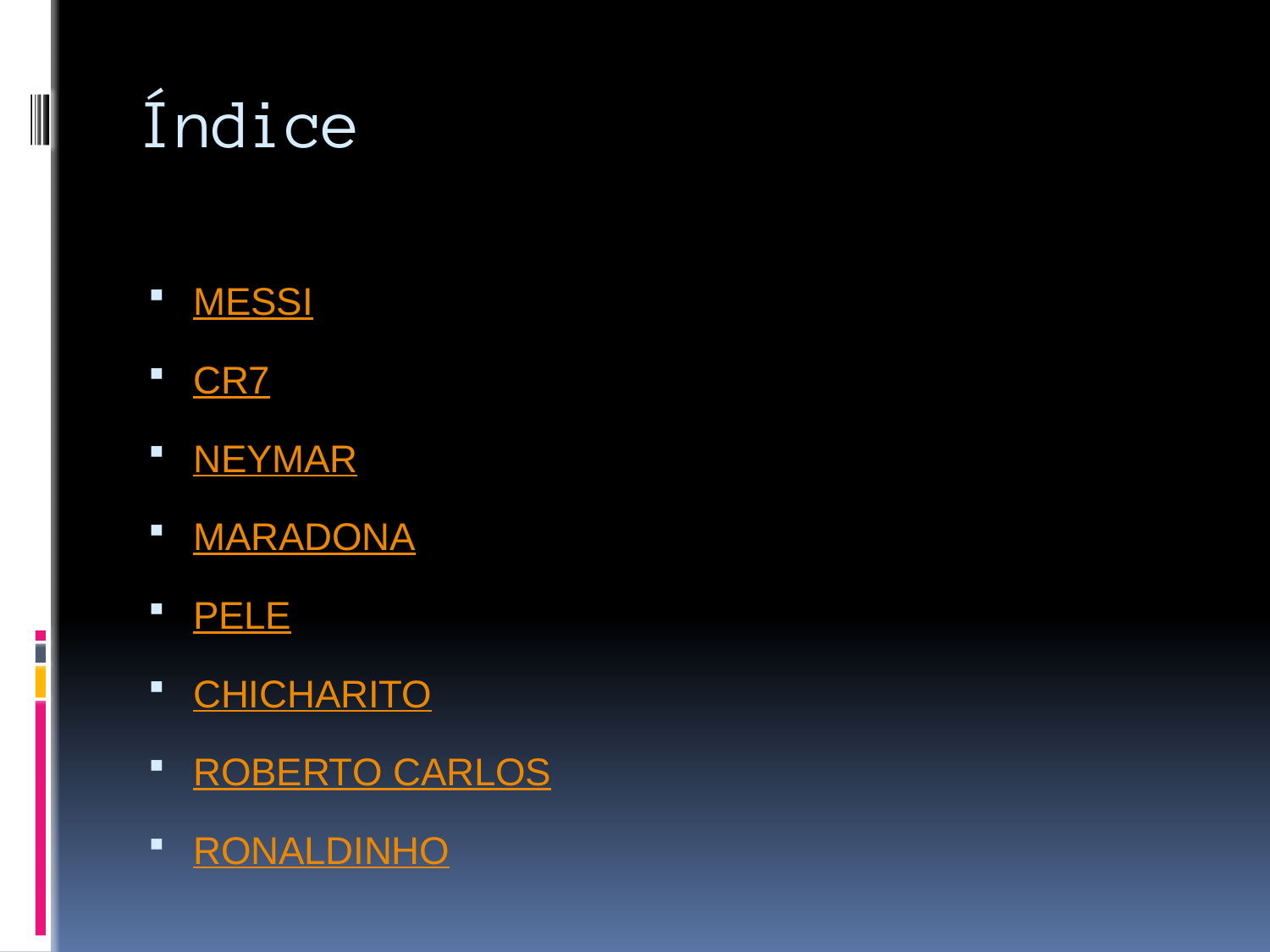

# Índice
MESSI
CR7
NEYMAR
MARADONA
PELE
CHICHARITO
ROBERTO CARLOS
RONALDINHO